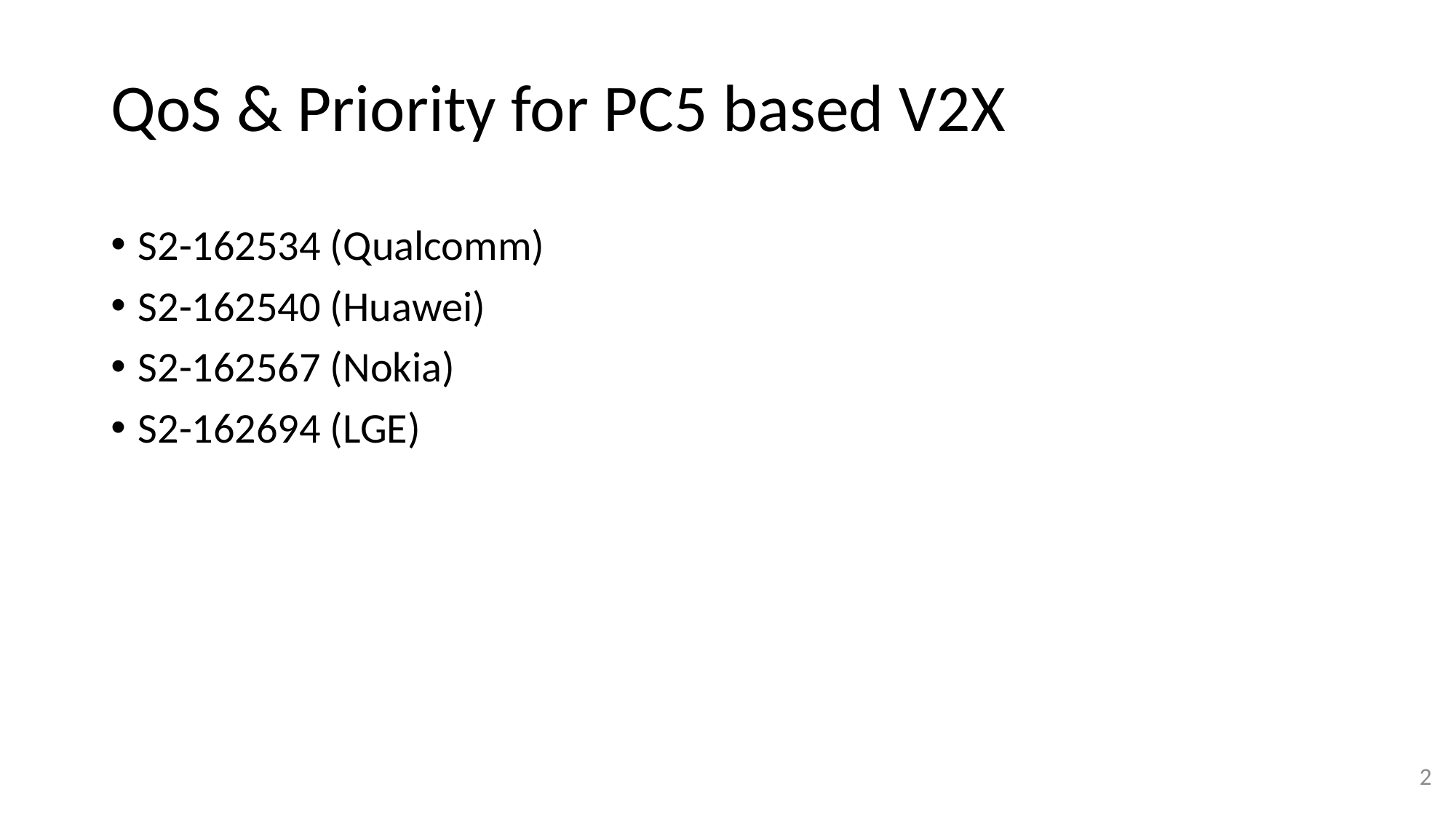

# QoS & Priority for PC5 based V2X
S2-162534 (Qualcomm)
S2-162540 (Huawei)
S2-162567 (Nokia)
S2-162694 (LGE)
2